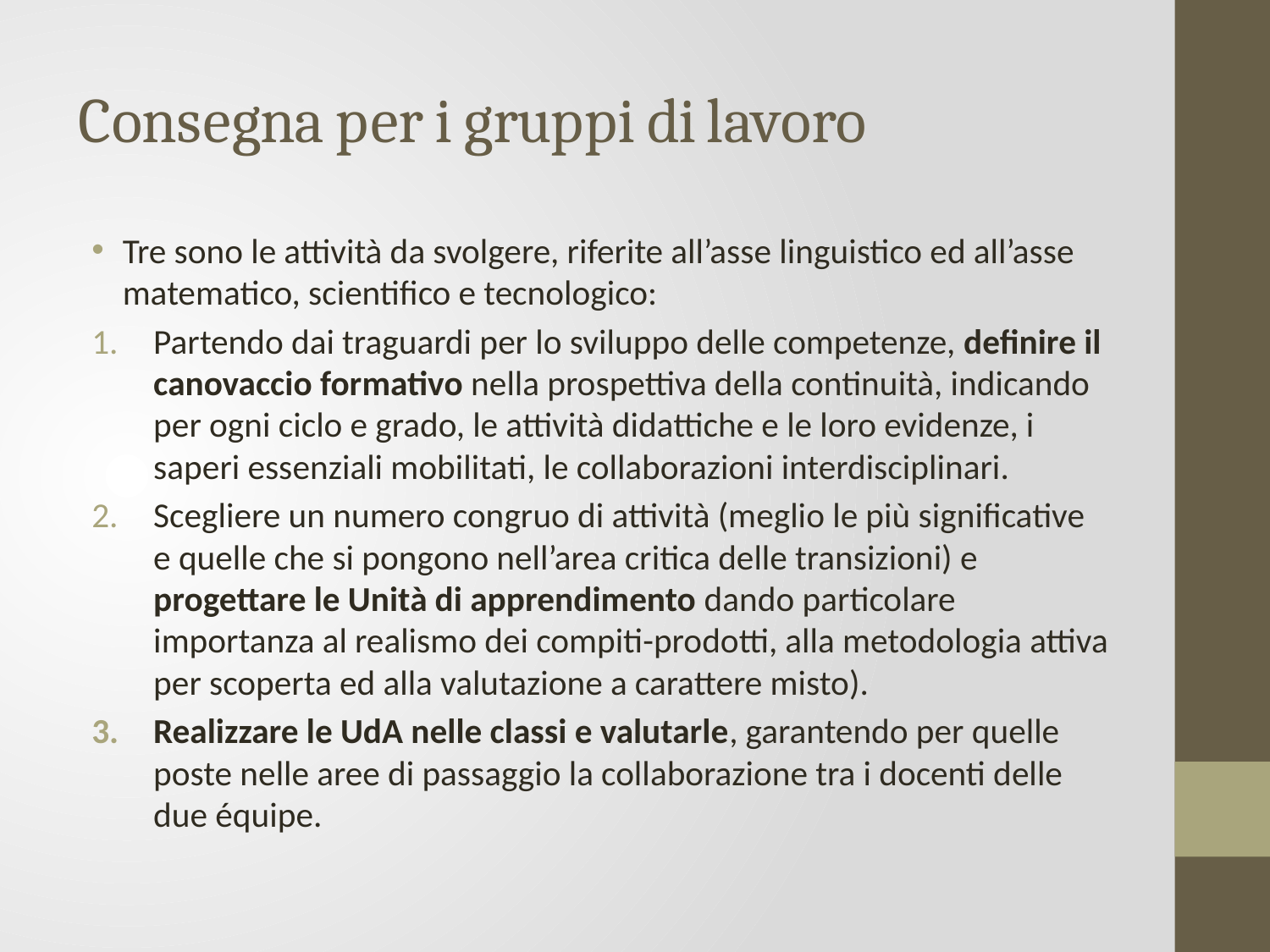

# Consegna per i gruppi di lavoro
Tre sono le attività da svolgere, riferite all’asse linguistico ed all’asse matematico, scientifico e tecnologico:
Partendo dai traguardi per lo sviluppo delle competenze, definire il canovaccio formativo nella prospettiva della continuità, indicando per ogni ciclo e grado, le attività didattiche e le loro evidenze, i saperi essenziali mobilitati, le collaborazioni interdisciplinari.
Scegliere un numero congruo di attività (meglio le più significative e quelle che si pongono nell’area critica delle transizioni) e progettare le Unità di apprendimento dando particolare importanza al realismo dei compiti-prodotti, alla metodologia attiva per scoperta ed alla valutazione a carattere misto).
Realizzare le UdA nelle classi e valutarle, garantendo per quelle poste nelle aree di passaggio la collaborazione tra i docenti delle due équipe.